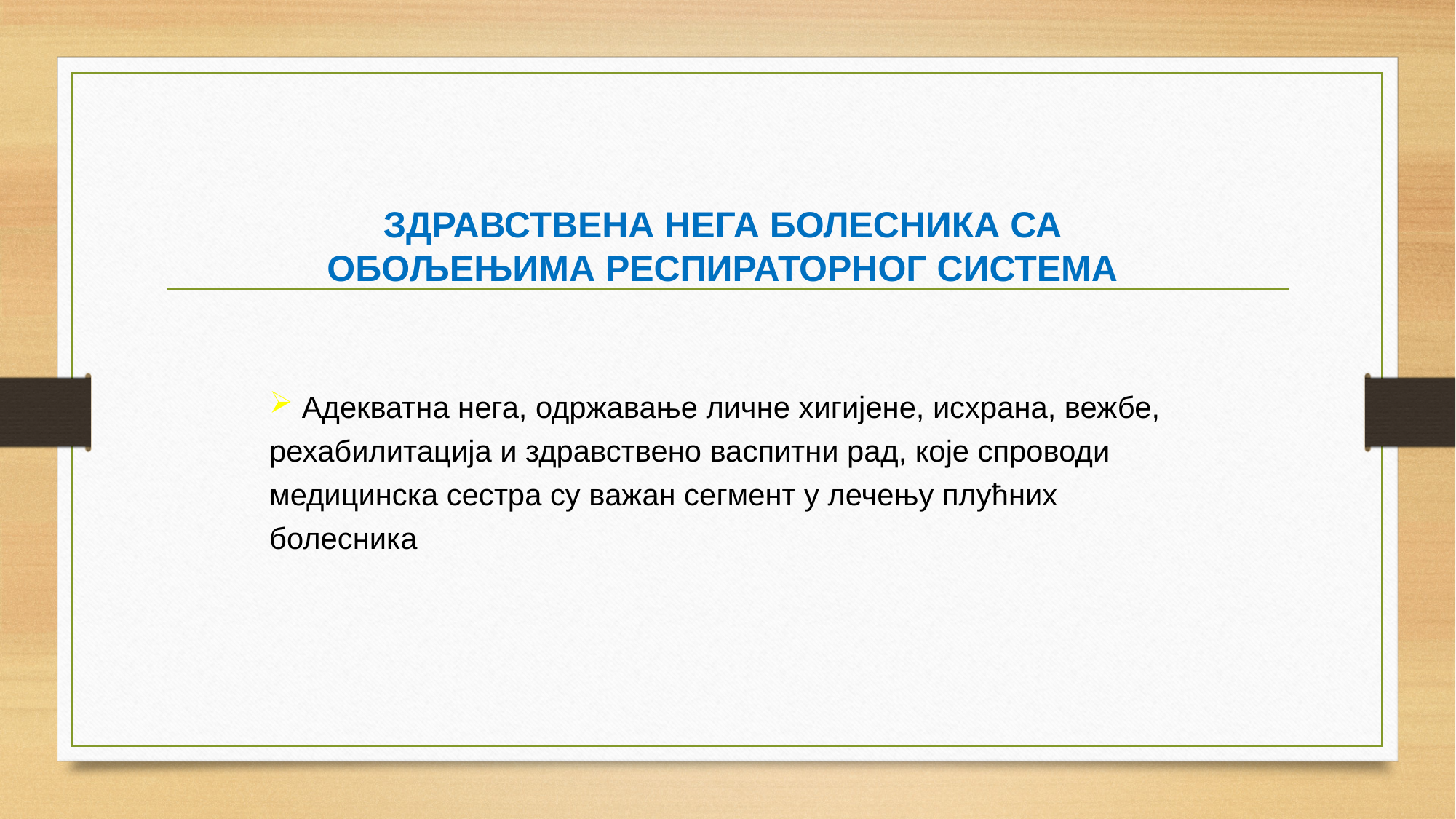

ЗДРАВСТВЕНА НЕГА БОЛЕСНИКА СА ОБОЉЕЊИМА РЕСПИРАТОРНОГ СИСТЕМА
 Адекватна нега, одржавање личне хигијене, исхрана, вежбе, рехабилитација и здравствено васпитни рад, које спроводи медицинска сестра су важан сегмент у лечењу плућних болесника